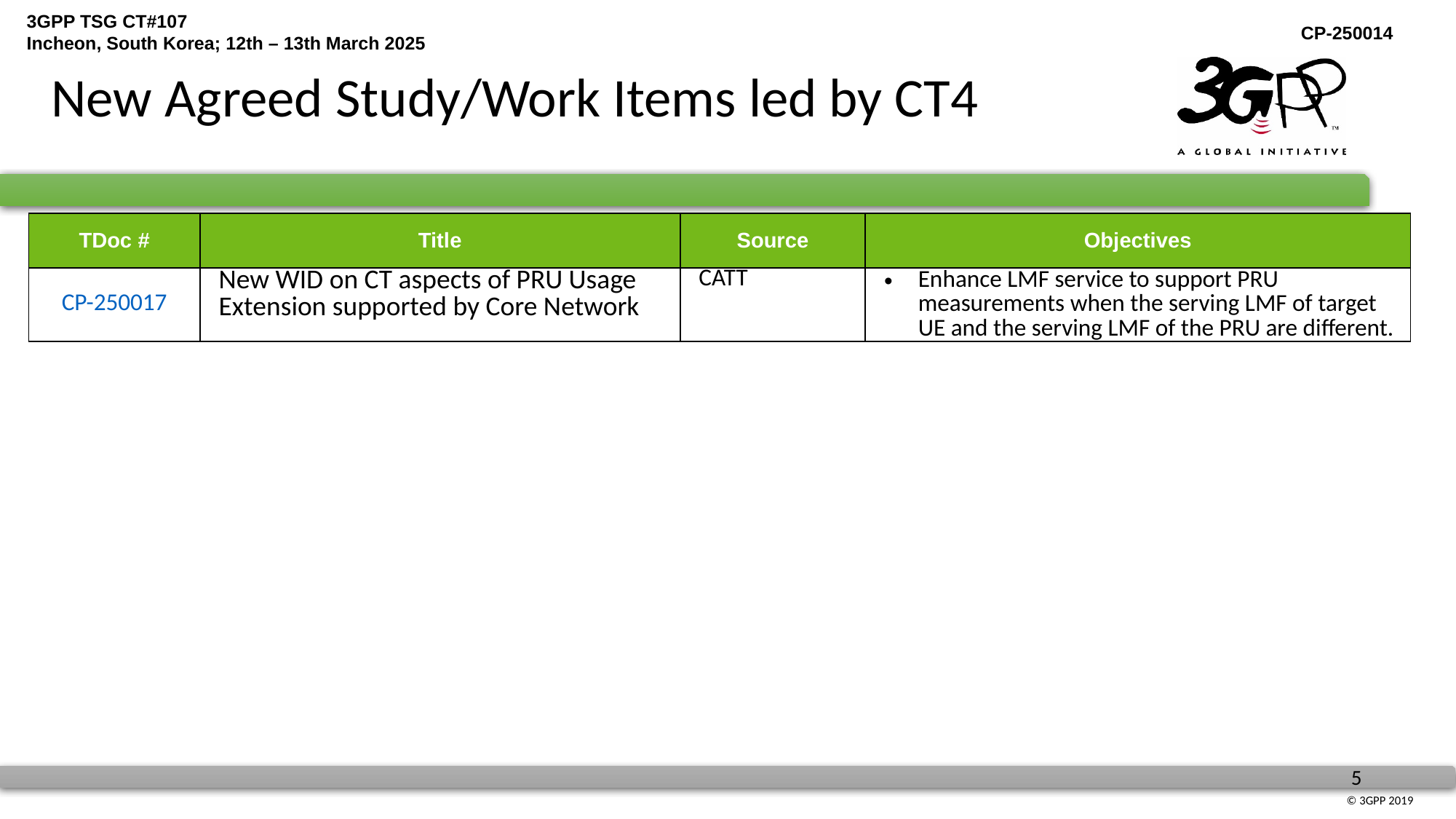

# New Agreed Study/Work Items led by CT4
| TDoc # | Title | Source | Objectives |
| --- | --- | --- | --- |
| CP-250017 | New WID on CT aspects of PRU Usage Extension supported by Core Network | CATT | Enhance LMF service to support PRU measurements when the serving LMF of target UE and the serving LMF of the PRU are different. |